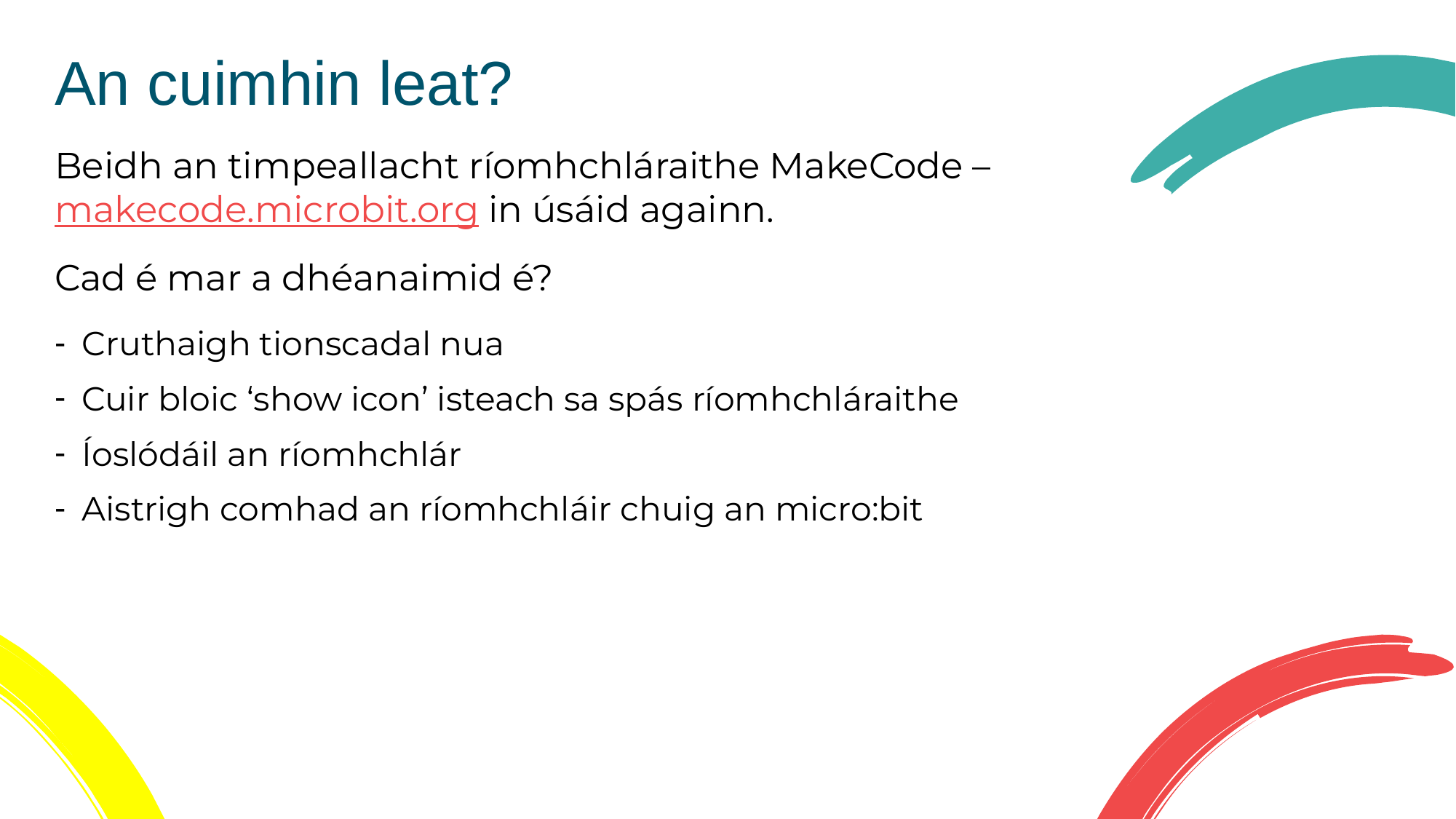

# An cuimhin leat?
Beidh an timpeallacht ríomhchláraithe MakeCode – makecode.microbit.org in úsáid againn.
Cad é mar a dhéanaimid é?
Cruthaigh tionscadal nua
Cuir bloic ‘show icon’ isteach sa spás ríomhchláraithe
Íoslódáil an ríomhchlár
Aistrigh comhad an ríomhchláir chuig an micro:bit